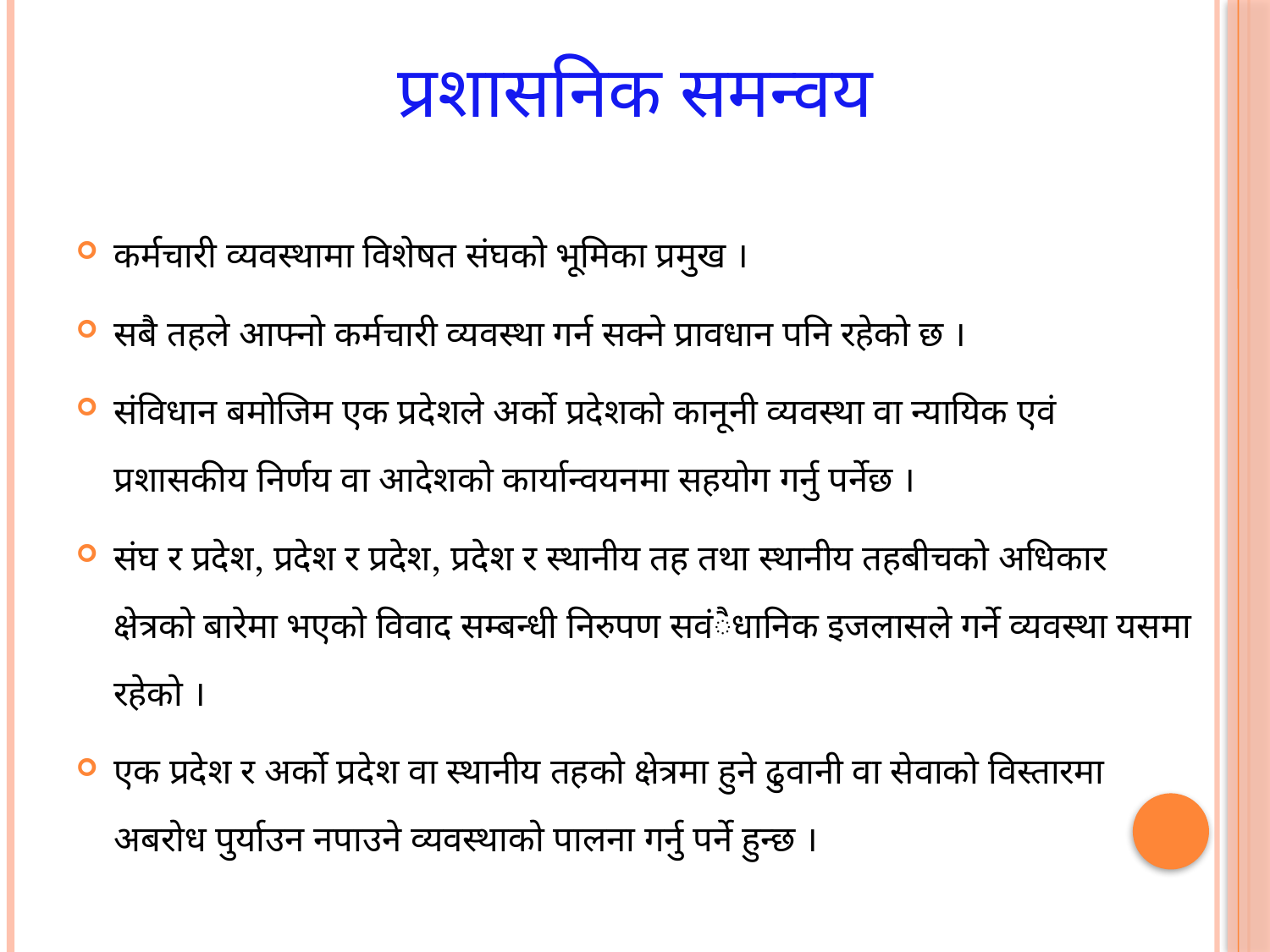

# प्रशासनिक समन्वय
कर्मचारी व्यवस्थामा विशेषत संघको भूमिका प्रमुख ।
सबै तहले आफ्नो कर्मचारी व्यवस्था गर्न सक्ने प्रावधान पनि रहेको छ ।
संविधान बमोजिम एक प्रदेशले अर्को प्रदेशको कानूनी व्यवस्था वा न्यायिक एवं प्रशासकीय निर्णय वा आदेशको कार्यान्वयनमा सहयोग गर्नु पर्नेछ ।
संघ र प्रदेश, प्रदेश र प्रदेश, प्रदेश र स्थानीय तह तथा स्थानीय तहबीचको अधिकार क्षेत्रको बारेमा भएको विवाद सम्बन्धी निरुपण सवंैधानिक इजलासले गर्ने व्यवस्था यसमा रहेको ।
एक प्रदेश र अर्को प्रदेश वा स्थानीय तहको क्षेत्रमा हुने ढुवानी वा सेवाको विस्तारमा अबरोध पुर्याउन नपाउने व्यवस्थाको पालना गर्नु पर्ने हुन्छ ।